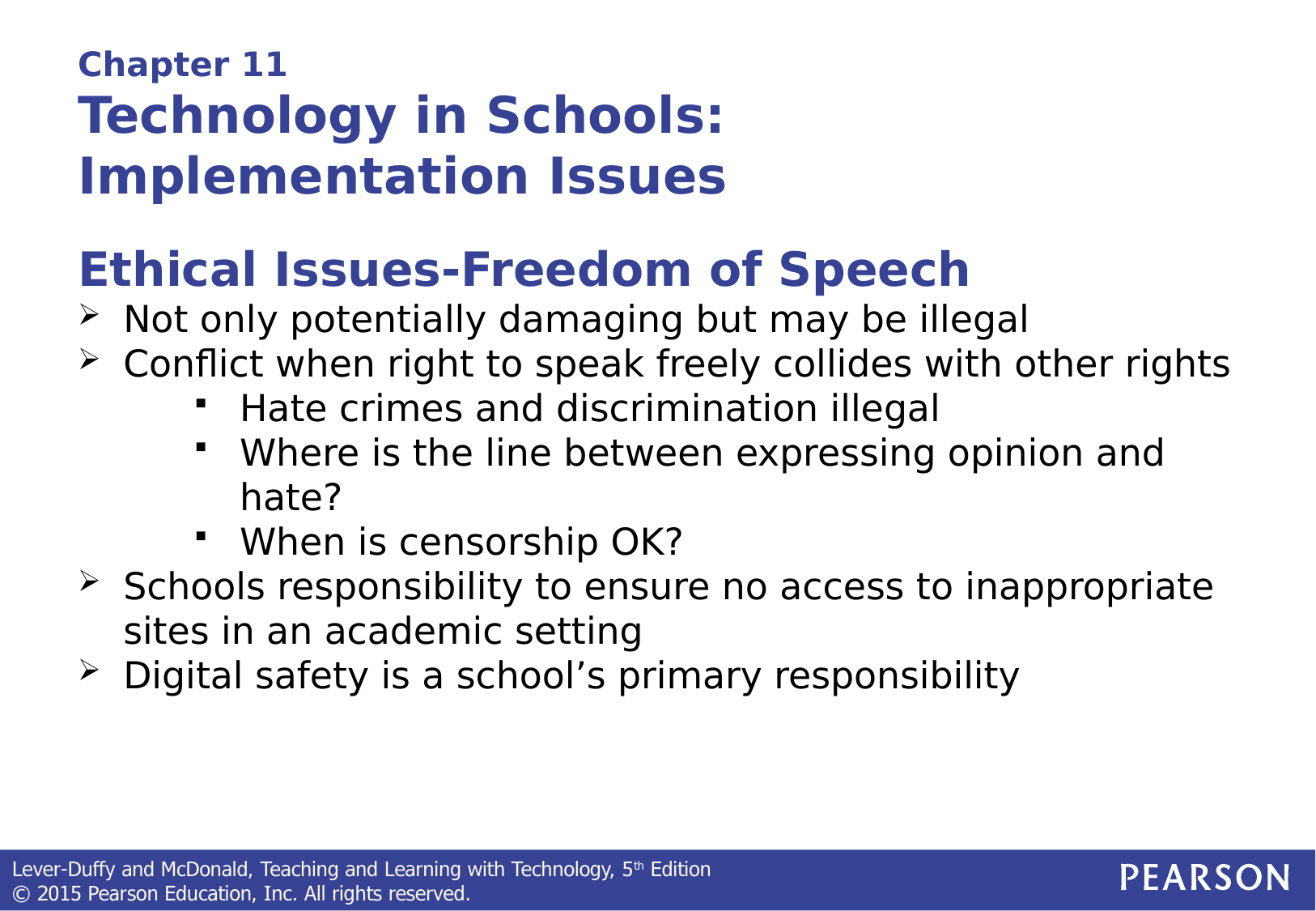

# Chapter 11 Technology in Schools: Implementation Issues
Ethical Issues-Freedom of Speech
Not only potentially damaging but may be illegal
Conflict when right to speak freely collides with other rights
Hate crimes and discrimination illegal
Where is the line between expressing opinion and hate?
When is censorship OK?
Schools responsibility to ensure no access to inappropriate sites in an academic setting
Digital safety is a school’s primary responsibility